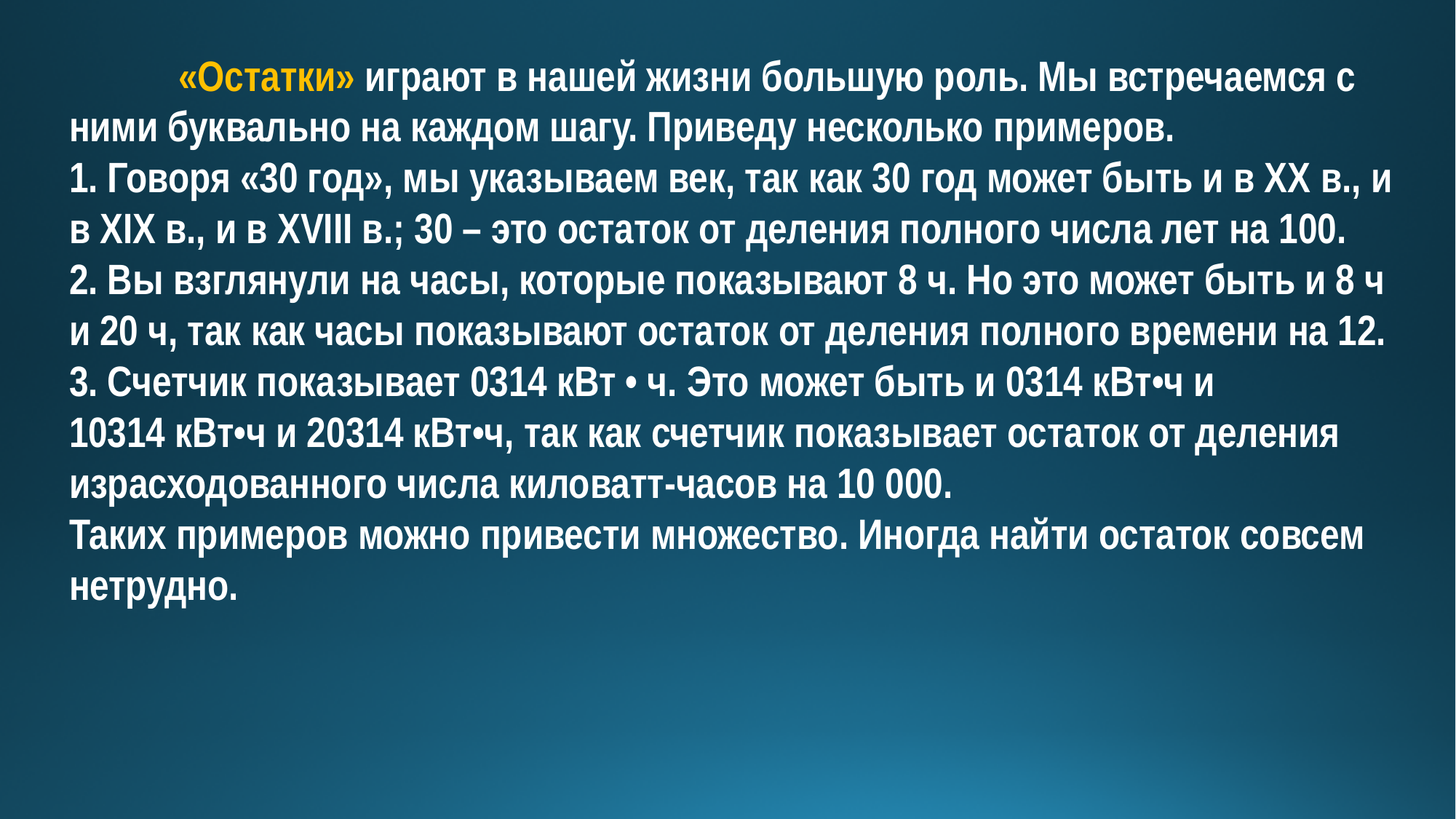

«Остатки» играют в нашей жизни большую роль. Мы встречаемся с ними буквально на каждом шагу. Приведу несколько примеров.
1. Говоря «30 год», мы указываем век, так как 30 год может быть и в XX в., и в XIX в., и в XVIII в.; 30 – это остаток от деления полного числа лет на 100.
2. Вы взглянули на часы, которые показывают 8 ч. Но это может быть и 8 ч и 20 ч, так как часы показывают остаток от деления полного времени на 12.
3. Счетчик показывает 0314 кВт • ч. Это может быть и 0314 кВт•ч и 10314 кВт•ч и 20314 кВт•ч, так как счетчик показывает остаток от деления израсходованного числа киловатт-часов на 10 000.
Таких примеров можно привести множество. Иногда найти остаток совсем нетрудно.